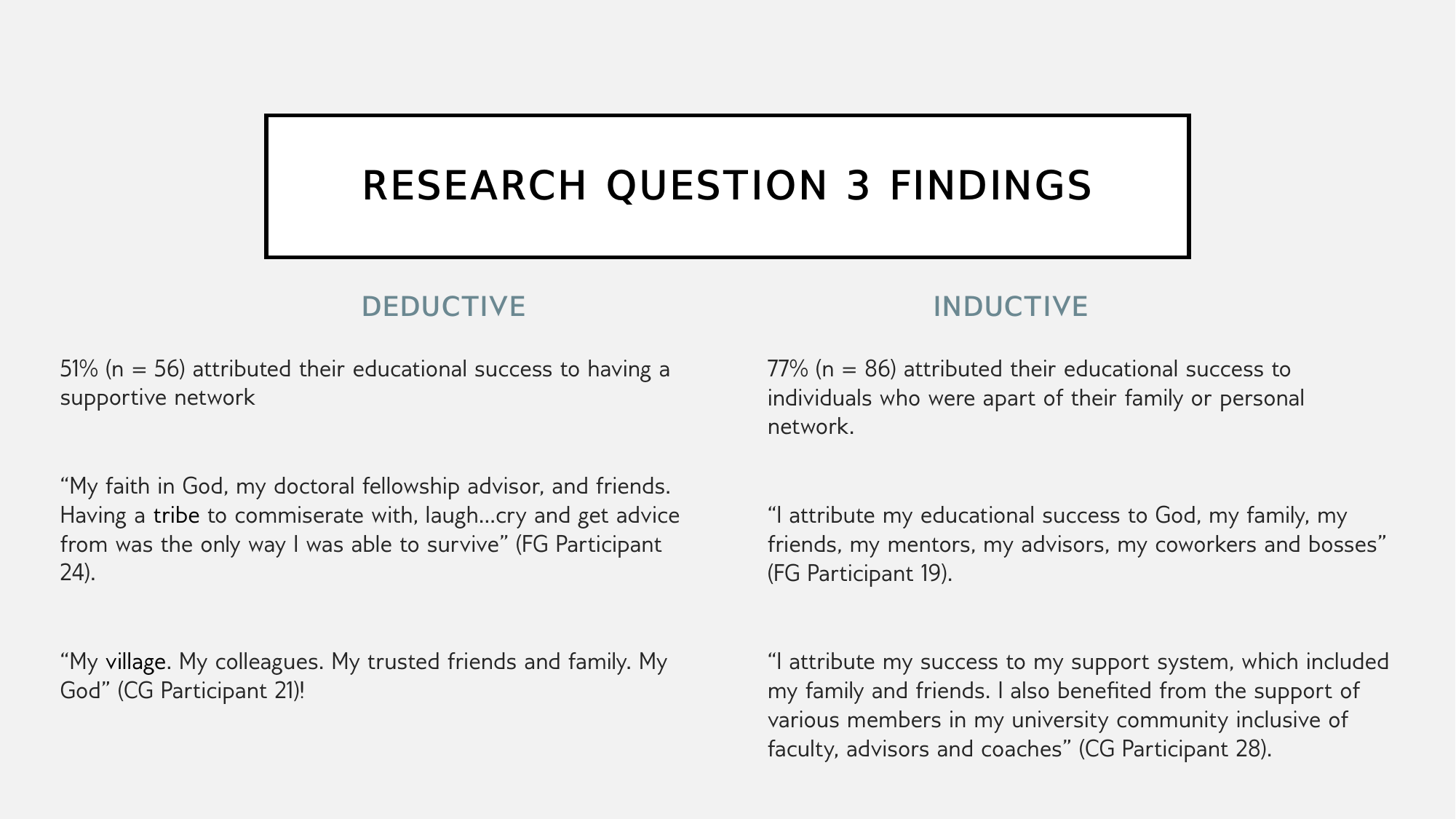

# Research question 3 findings
Deductive
Inductive
51% (n = 56) attributed their educational success to having a supportive network

“My faith in God, my doctoral fellowship advisor, and friends. Having a tribe to commiserate with, laugh…cry and get advice from was the only way I was able to survive” (FG Participant 24).

“My village. My colleagues. My trusted friends and family. My God” (CG Participant 21)!
77% (n = 86) attributed their educational success to individuals who were apart of their family or personal network.

“I attribute my educational success to God, my family, my friends, my mentors, my advisors, my coworkers and bosses” (FG Participant 19).

“I attribute my success to my support system, which included my family and friends. I also benefited from the support of various members in my university community inclusive of faculty, advisors and coaches” (CG Participant 28).